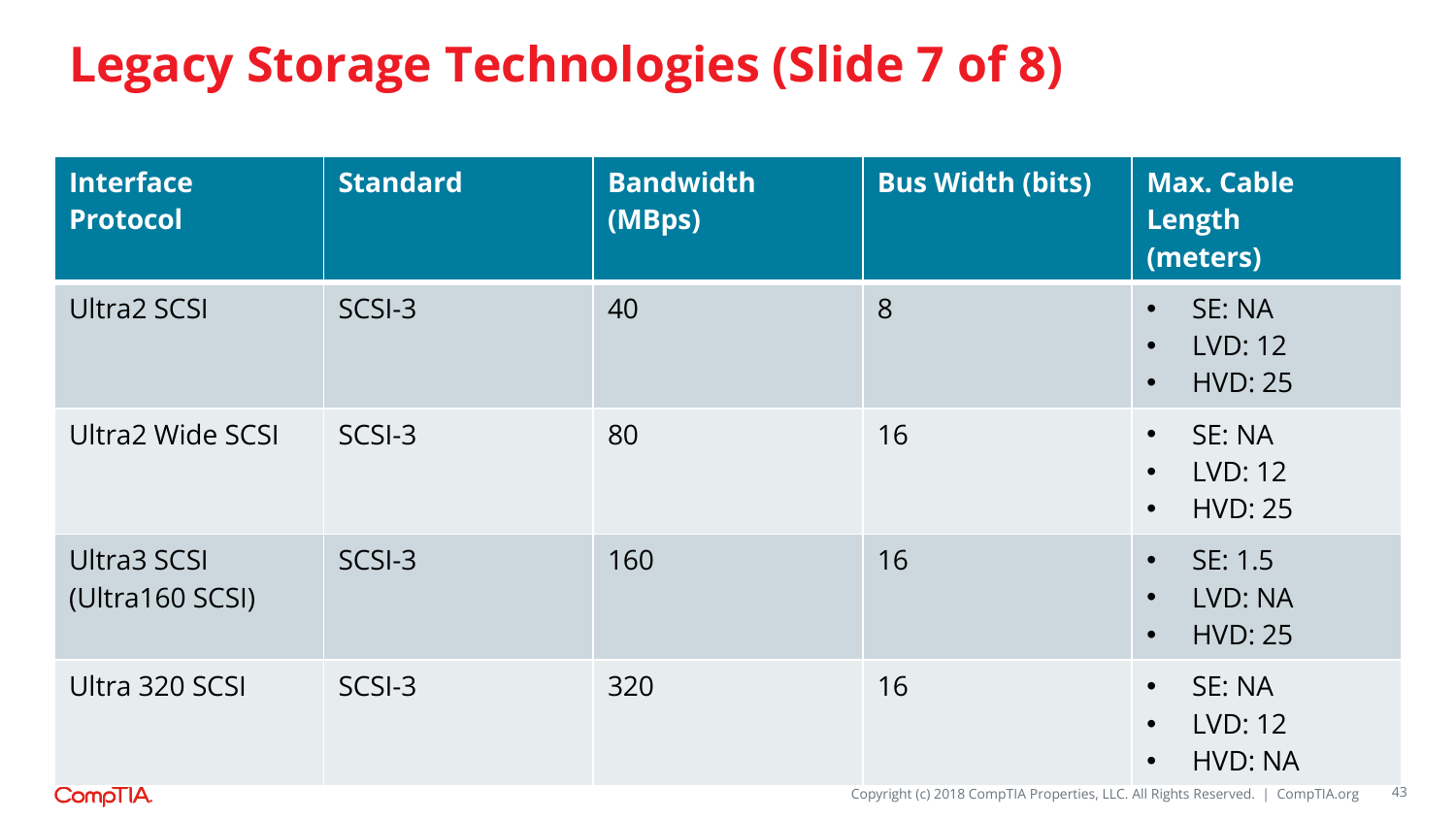

# Legacy Storage Technologies (Slide 7 of 8)
| Interface Protocol | Standard | Bandwidth (MBps) | Bus Width (bits) | Max. Cable Length (meters) |
| --- | --- | --- | --- | --- |
| Ultra2 SCSI | SCSI-3 | 40 | 8 | SE: NA LVD: 12 HVD: 25 |
| Ultra2 Wide SCSI | SCSI-3 | 80 | 16 | SE: NA LVD: 12 HVD: 25 |
| Ultra3 SCSI (Ultra160 SCSI) | SCSI-3 | 160 | 16 | SE: 1.5 LVD: NA HVD: 25 |
| Ultra 320 SCSI | SCSI-3 | 320 | 16 | SE: NA LVD: 12 HVD: NA |
43